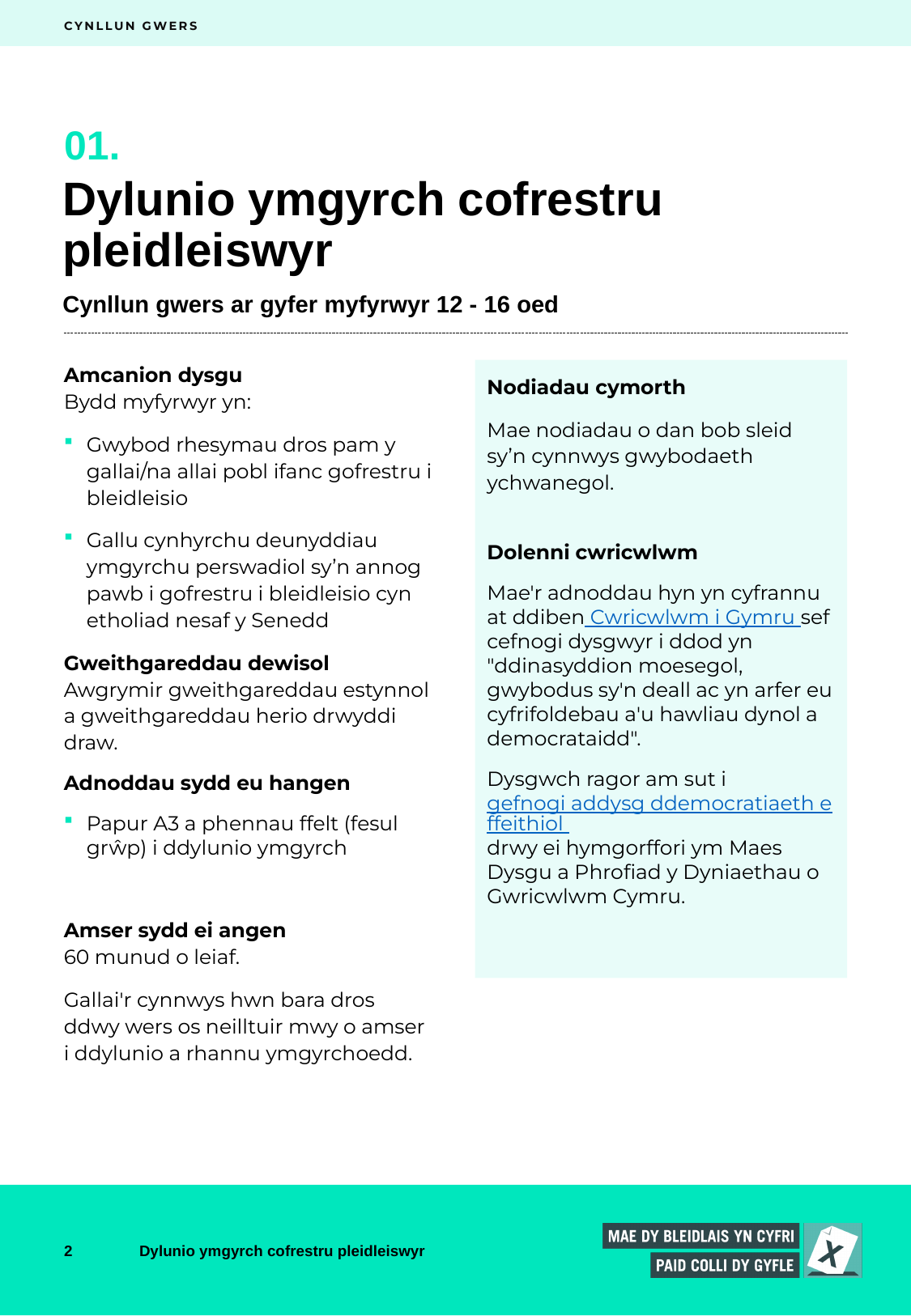

CYNLLUN GWERS
01.

# Dylunio ymgyrch cofrestru pleidleiswyr
Cynllun gwers ar gyfer myfyrwyr 12 - 16 oed
Amcanion dysgu
Bydd myfyrwyr yn:
Gwybod rhesymau dros pam y gallai/na allai pobl ifanc gofrestru i bleidleisio
Gallu cynhyrchu deunyddiau ymgyrchu perswadiol sy’n annog pawb i gofrestru i bleidleisio cyn etholiad nesaf y Senedd
Gweithgareddau dewisol
Awgrymir gweithgareddau estynnol a gweithgareddau herio drwyddi draw.
Adnoddau sydd eu hangen
Papur A3 a phennau ffelt (fesul grŵp) i ddylunio ymgyrch

Amser sydd ei angen
60 munud o leiaf.
Gallai'r cynnwys hwn bara dros ddwy wers os neilltuir mwy o amser i ddylunio a rhannu ymgyrchoedd.
Nodiadau cymorth
Mae nodiadau o dan bob sleid sy’n cynnwys gwybodaeth ychwanegol.
Dolenni cwricwlwm
Mae'r adnoddau hyn yn cyfrannu at ddiben Cwricwlwm i Gymru sef cefnogi dysgwyr i ddod yn "ddinasyddion moesegol, gwybodus sy'n deall ac yn arfer eu cyfrifoldebau a'u hawliau dynol a democrataidd".
Dysgwch ragor am sut i gefnogi addysg ddemocratiaeth effeithiol drwy ei hymgorffori ym Maes Dysgu a Phrofiad y Dyniaethau o Gwricwlwm Cymru.

2
Dylunio ymgyrch cofrestru pleidleiswyr